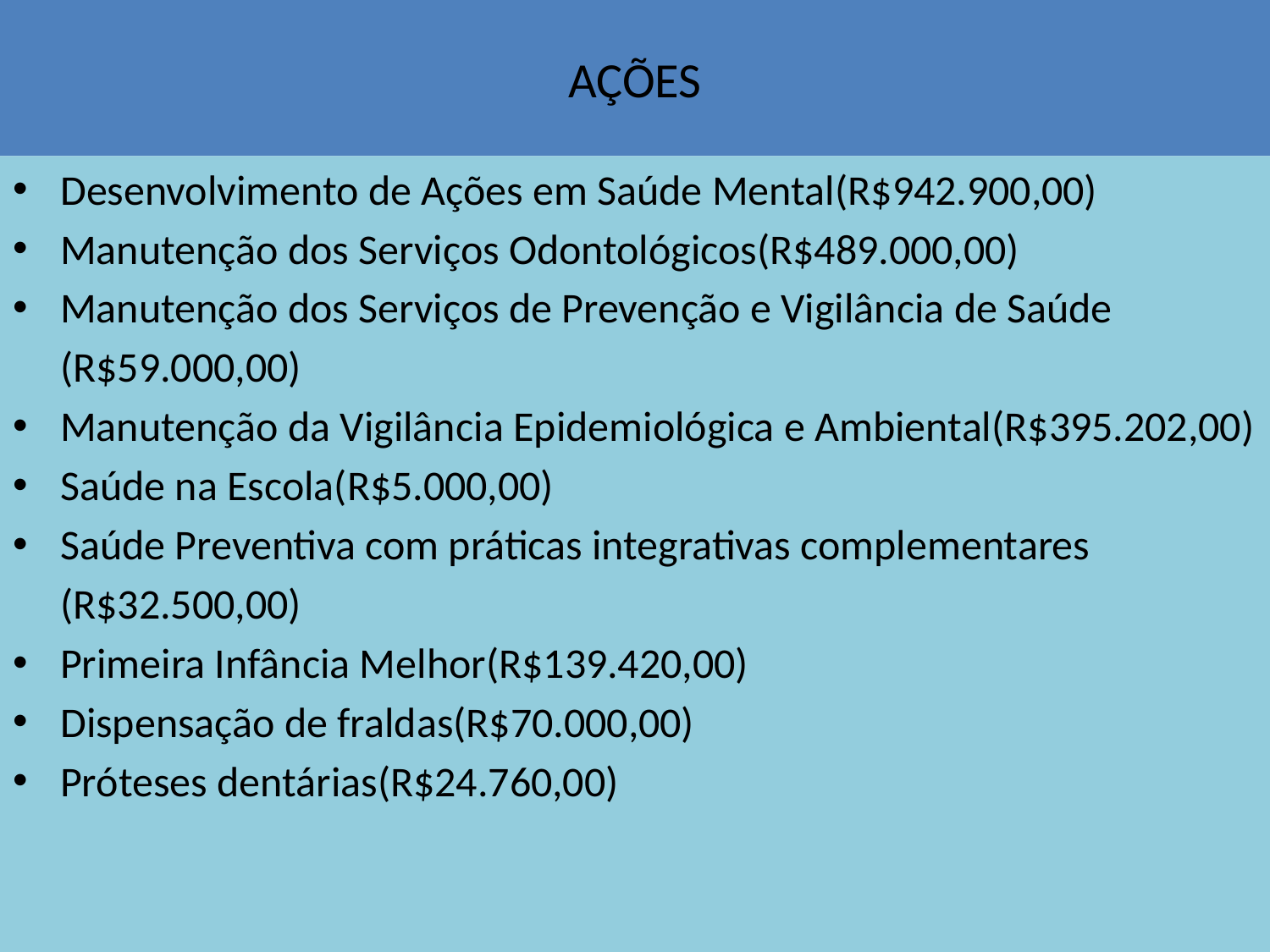

# AÇÕES
Desenvolvimento de Ações em Saúde Mental(R$942.900,00)
Manutenção dos Serviços Odontológicos(R$489.000,00)
Manutenção dos Serviços de Prevenção e Vigilância de Saúde
     (R$59.000,00)
Manutenção da Vigilância Epidemiológica e Ambiental(R$395.202,00)
Saúde na Escola(R$5.000,00)
Saúde Preventiva com práticas integrativas complementares
     (R$32.500,00)
Primeira Infância Melhor(R$139.420,00)
Dispensação de fraldas(R$70.000,00)
Próteses dentárias(R$24.760,00)